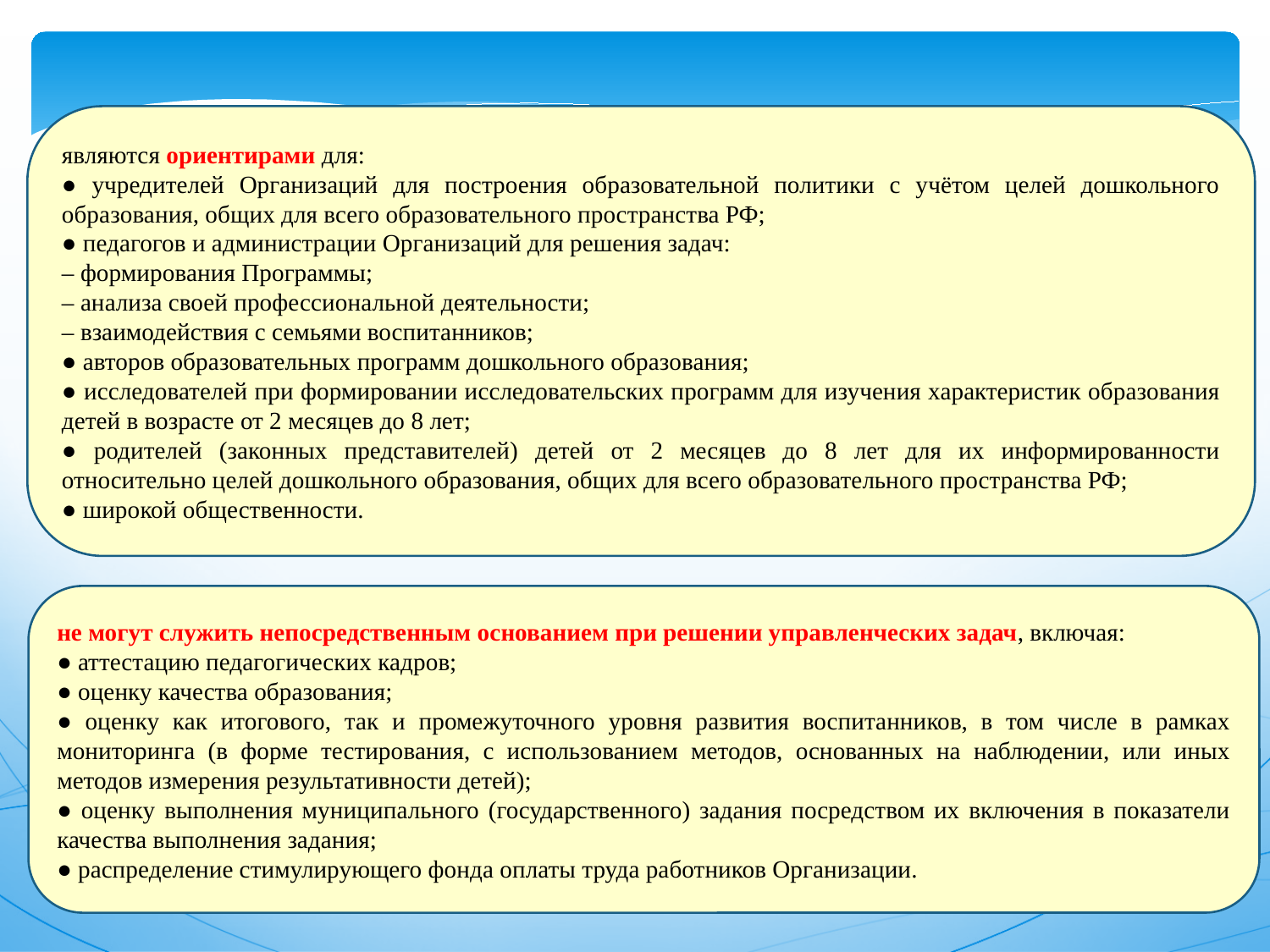

являются ориентирами для:
● учредителей Организаций для построения образовательной политики с учётом целей дошкольного образования, общих для всего образовательного пространства РФ;
● педагогов и администрации Организаций для решения задач:
– формирования Программы;
– анализа своей профессиональной деятельности;
– взаимодействия с семьями воспитанников;
● авторов образовательных программ дошкольного образования;
● исследователей при формировании исследовательских программ для изучения характеристик образования детей в возрасте от 2 месяцев до 8 лет;
● родителей (законных представителей) детей от 2 месяцев до 8 лет для их информированности относительно целей дошкольного образования, общих для всего образовательного пространства РФ;
● широкой общественности.
не могут служить непосредственным основанием при решении управленческих задач, включая:
● аттестацию педагогических кадров;
● оценку качества образования;
● оценку как итогового, так и промежуточного уровня развития воспитанников, в том числе в рамках мониторинга (в форме тестирования, с использованием методов, основанных на наблюдении, или иных методов измерения результативности детей);
● оценку выполнения муниципального (государственного) задания посредством их включения в показатели качества выполнения задания;
● распределение стимулирующего фонда оплаты труда работников Организации.